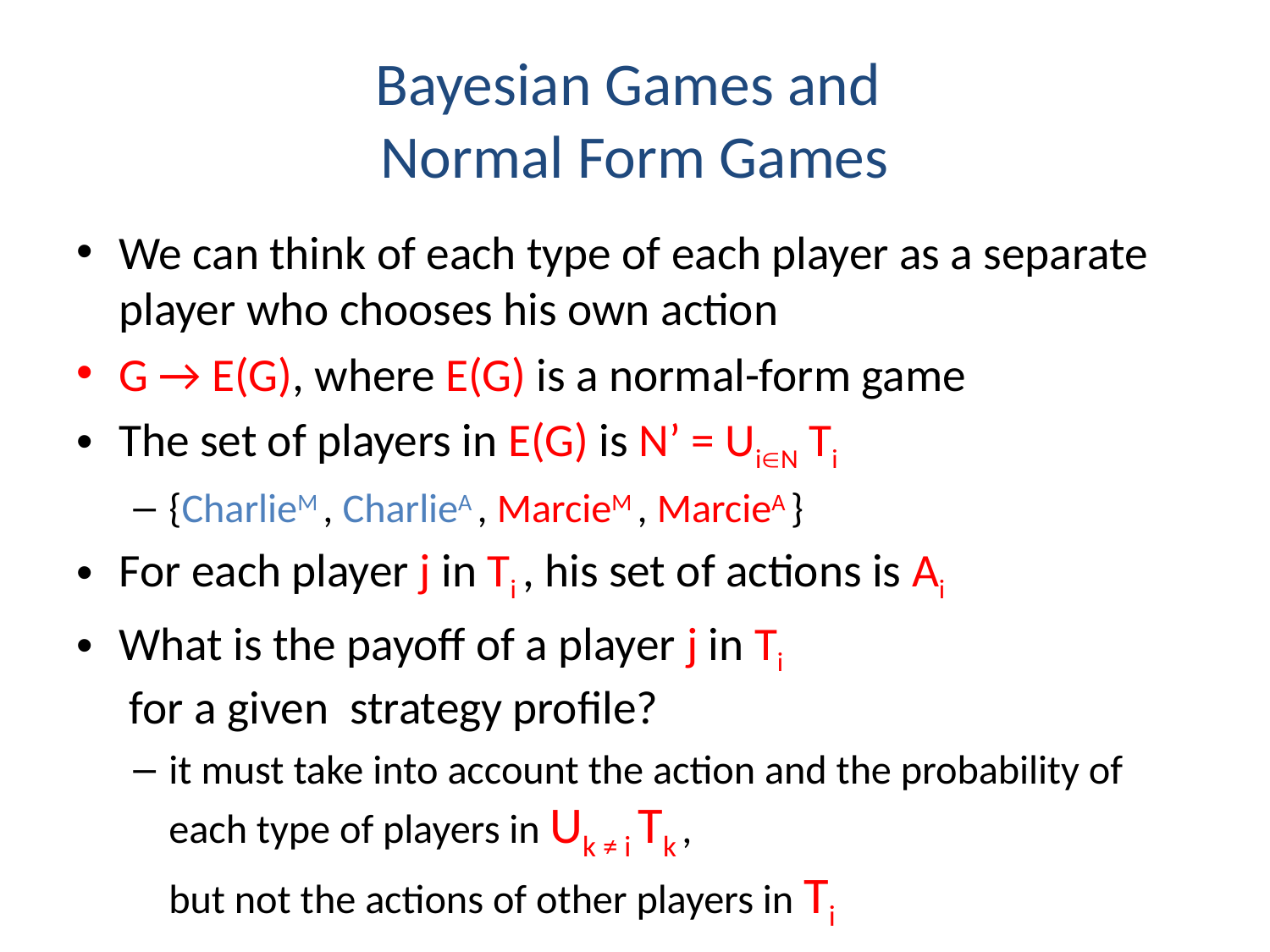

# Bayesian Games and Normal Form Games
We can think of each type of each player as a separate player who chooses his own action
G → E(G), where E(G) is a normal-form game
The set of players in E(G) is N’ = Ui∈N Ti
{CharlieM , CharlieA , MarcieM , MarcieA }
For each player j in Ti , his set of actions is Ai
What is the payoff of a player j in Ti
 for a given  strategy profile?
it must take into account the action and the probability of each type of players in Uk ≠ i Tk ,
but not the actions of other players in Ti